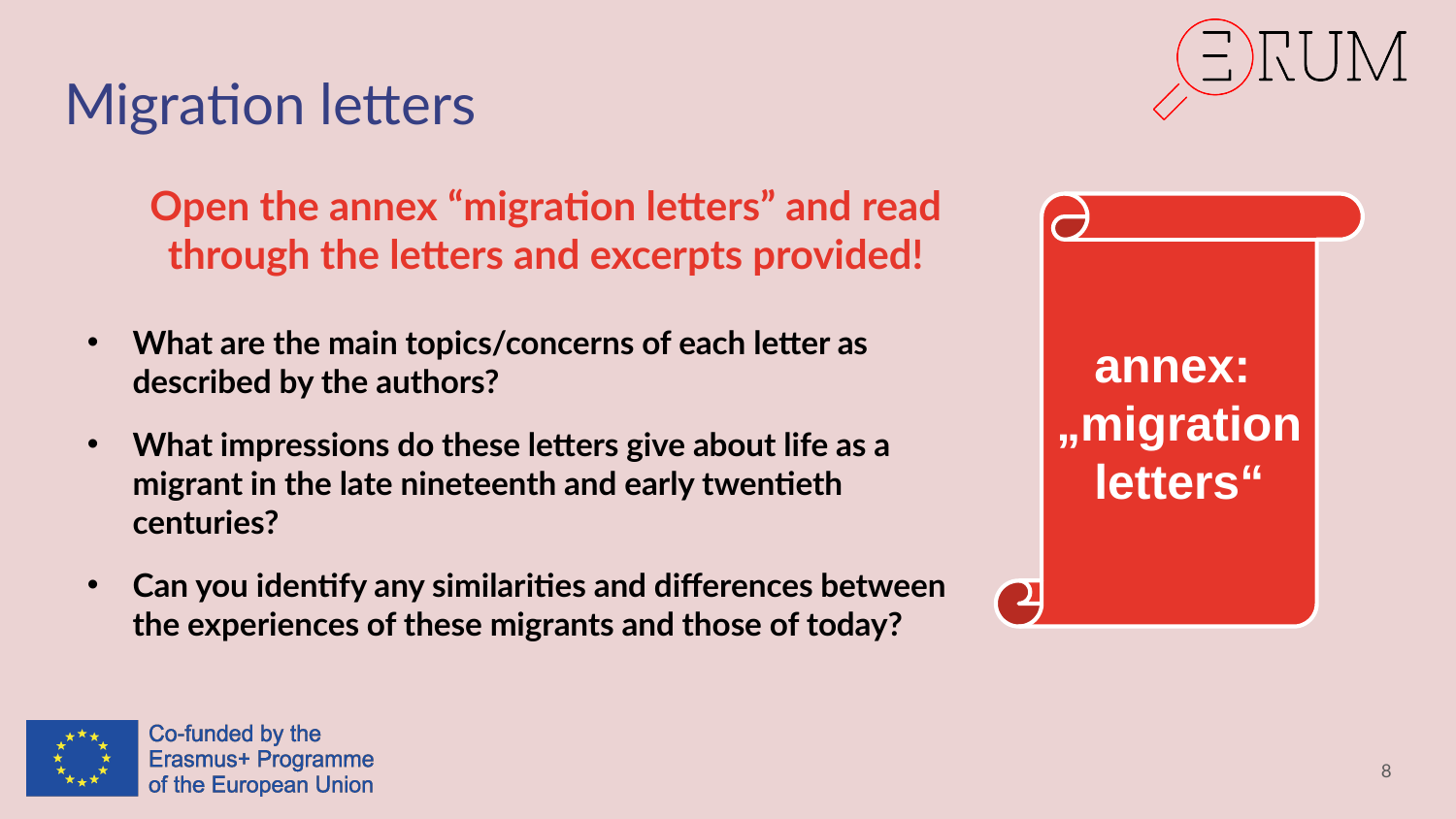

# Migration letters
Open the annex “migration letters” and read through the letters and excerpts provided!
annex:
„migration letters“
What are the main topics/concerns of each letter as described by the authors?
What impressions do these letters give about life as a migrant in the late nineteenth and early twentieth centuries?
Can you identify any similarities and differences between the experiences of these migrants and those of today?
8